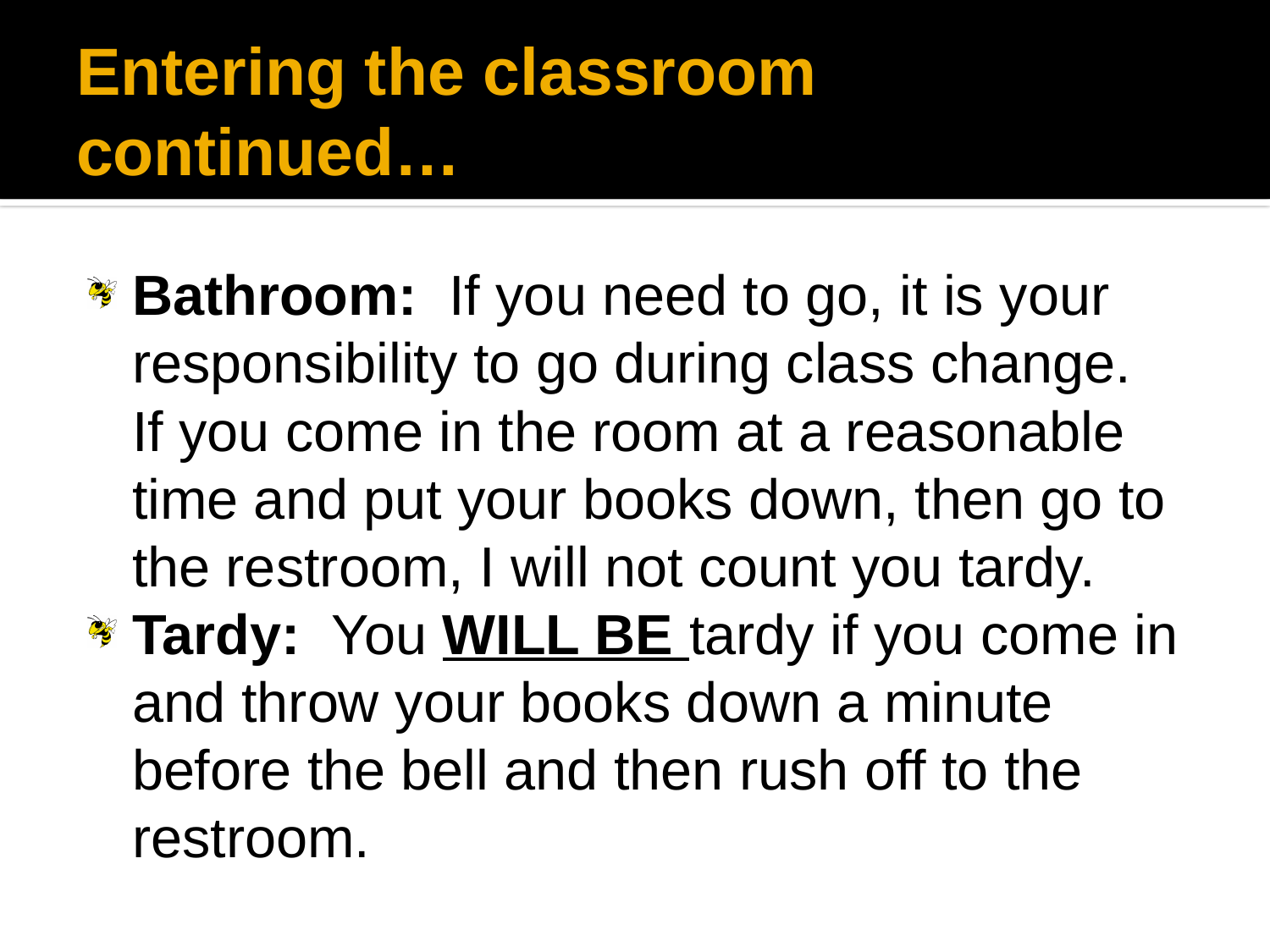

# Entering the classroom continued…
Bathroom:  If you need to go, it is your responsibility to go during class change.  If you come in the room at a reasonable time and put your books down, then go to the restroom, I will not count you tardy.
Tardy:  You WILL BE tardy if you come in and throw your books down a minute before the bell and then rush off to the restroom.